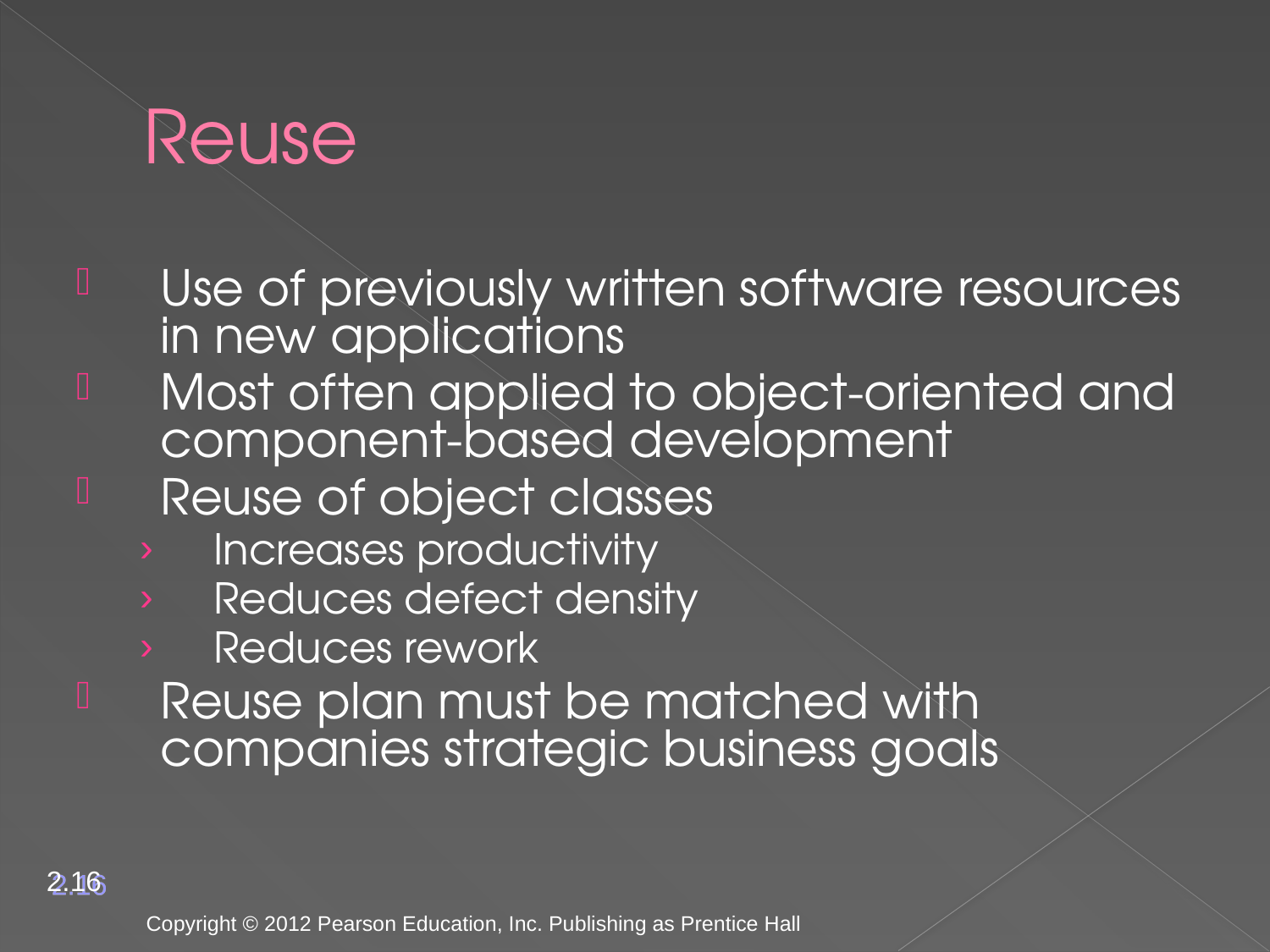

Use of previously written software resources in new applications
Most often applied to object-oriented and component-based development
Reuse of object classes
Increases productivity
Reduces defect density
Reduces rework
Reuse plan must be matched with companies strategic business goals
Reuse
2.16
Copyright © 2012 Pearson Education, Inc. Publishing as Prentice Hall